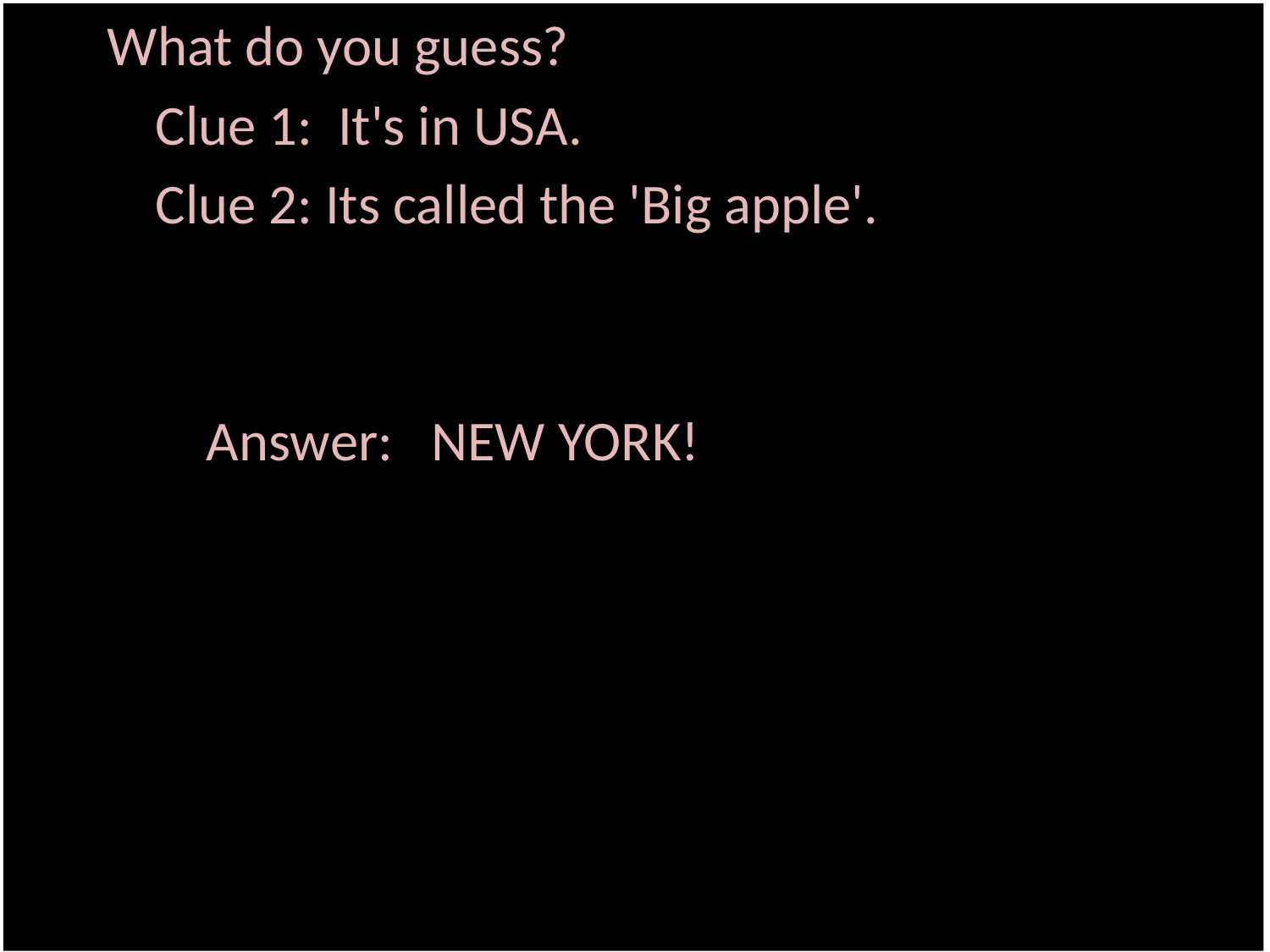

,nWhat do you guess?
           Clue 1:  It's in USA.
           Clue 2: Its called the 'Big apple'.

               Answer:   NEW YORK!

#